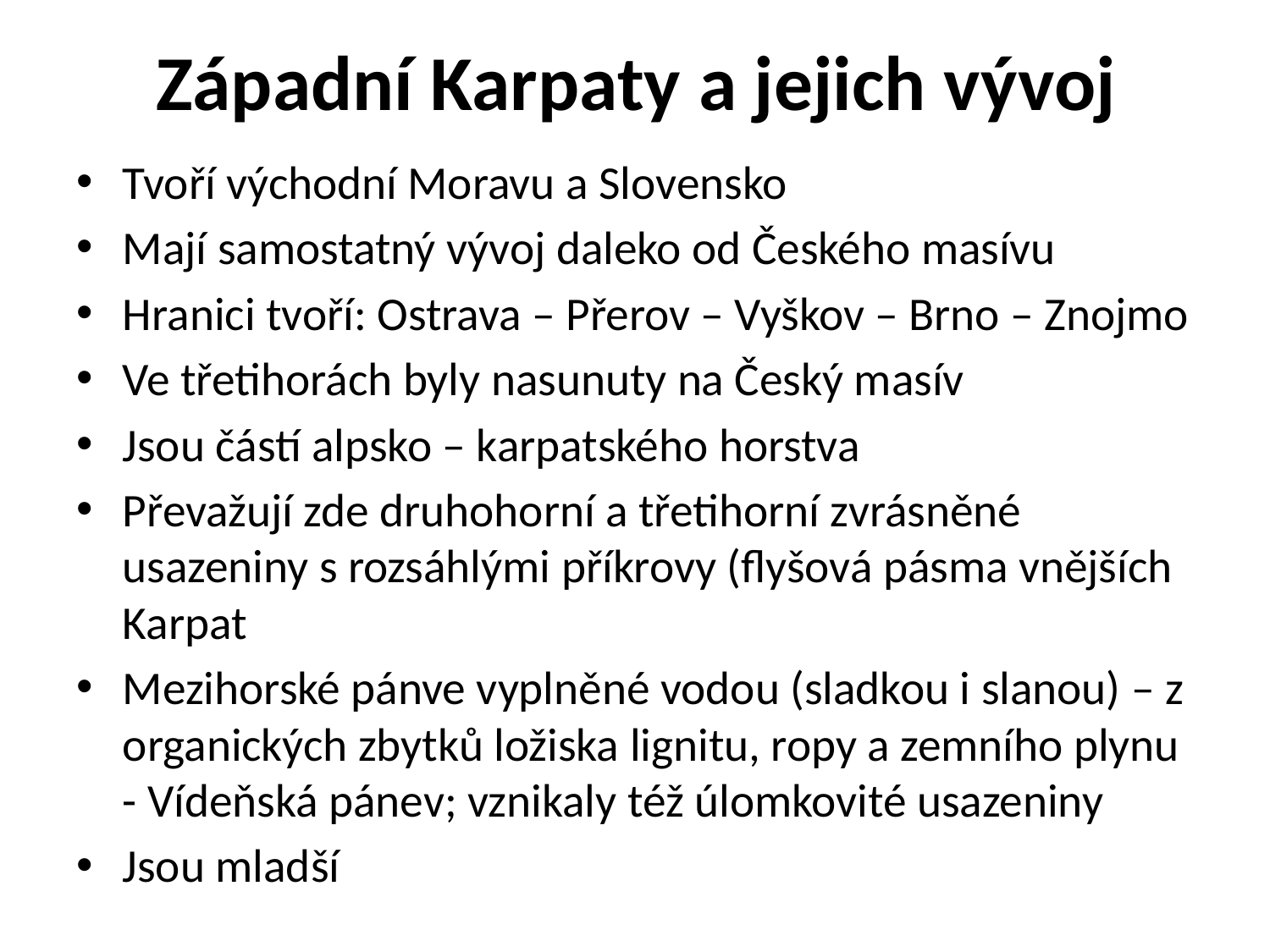

# Západní Karpaty a jejich vývoj
Tvoří východní Moravu a Slovensko
Mají samostatný vývoj daleko od Českého masívu
Hranici tvoří: Ostrava – Přerov – Vyškov – Brno – Znojmo
Ve třetihorách byly nasunuty na Český masív
Jsou částí alpsko – karpatského horstva
Převažují zde druhohorní a třetihorní zvrásněné usazeniny s rozsáhlými příkrovy (flyšová pásma vnějších Karpat
Mezihorské pánve vyplněné vodou (sladkou i slanou) – z organických zbytků ložiska lignitu, ropy a zemního plynu  - Vídeňská pánev; vznikaly též úlomkovité usazeniny
Jsou mladší